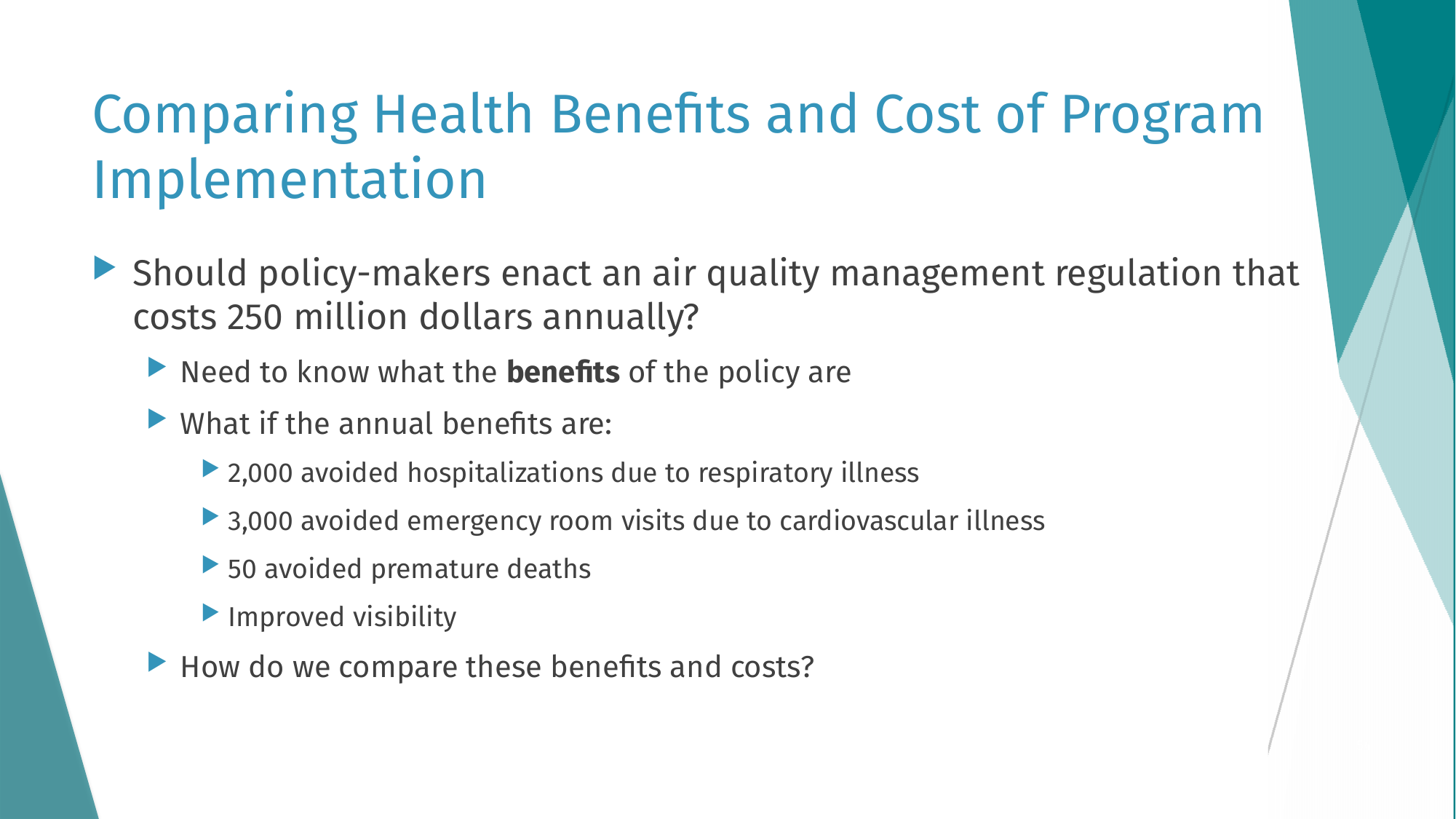

# Comparing Health Benefits and Cost of Program Implementation
Should policy-makers enact an air quality management regulation that costs 250 million dollars annually?
Need to know what the benefits of the policy are
What if the annual benefits are:
2,000 avoided hospitalizations due to respiratory illness
3,000 avoided emergency room visits due to cardiovascular illness
50 avoided premature deaths
Improved visibility
How do we compare these benefits and costs?

54